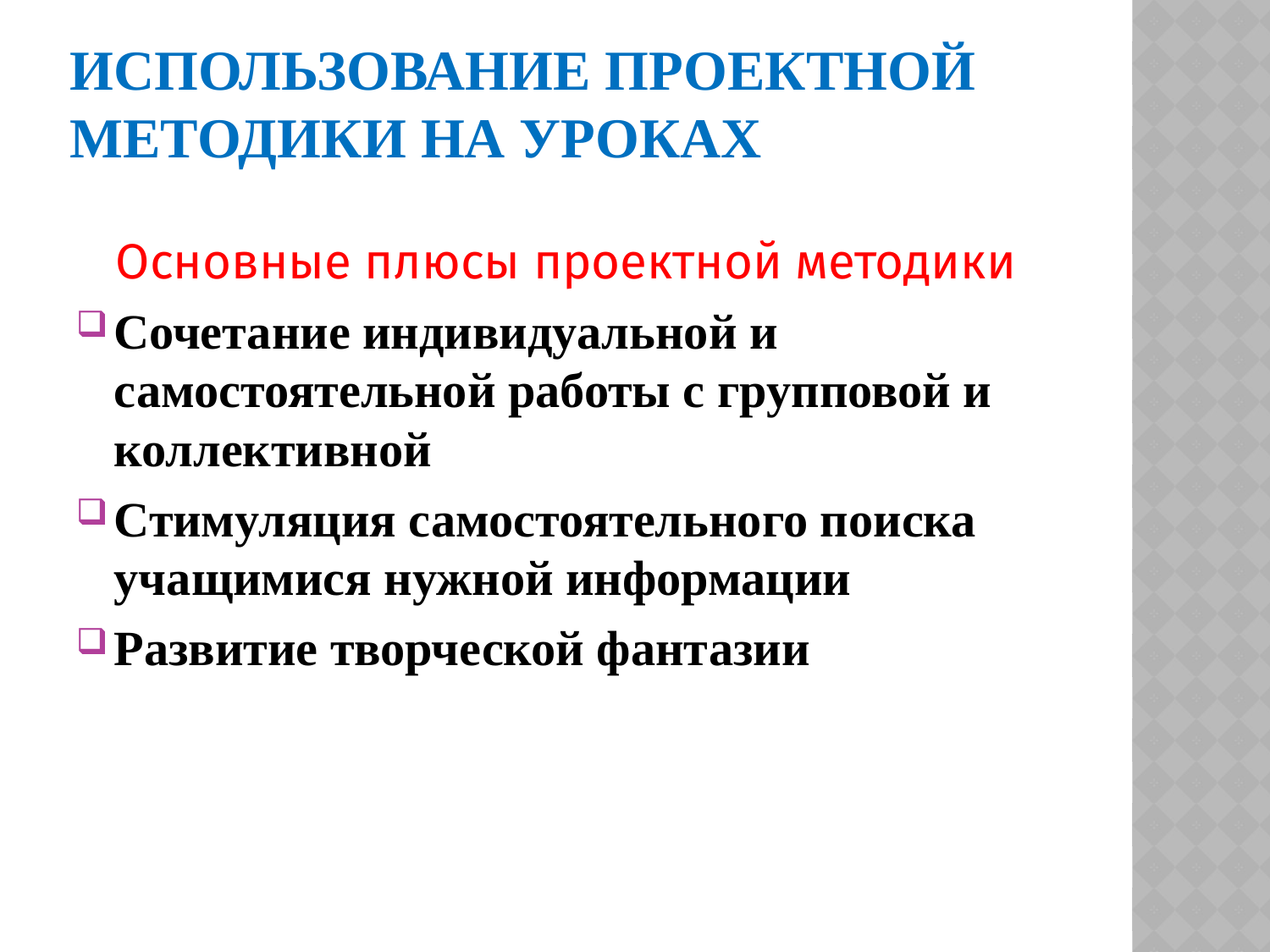

# Использование проектной методики на уроках
Основные плюсы проектной методики
Сочетание индивидуальной и самостоятельной работы с групповой и коллективной
Стимуляция самостоятельного поиска учащимися нужной информации
Развитие творческой фантазии